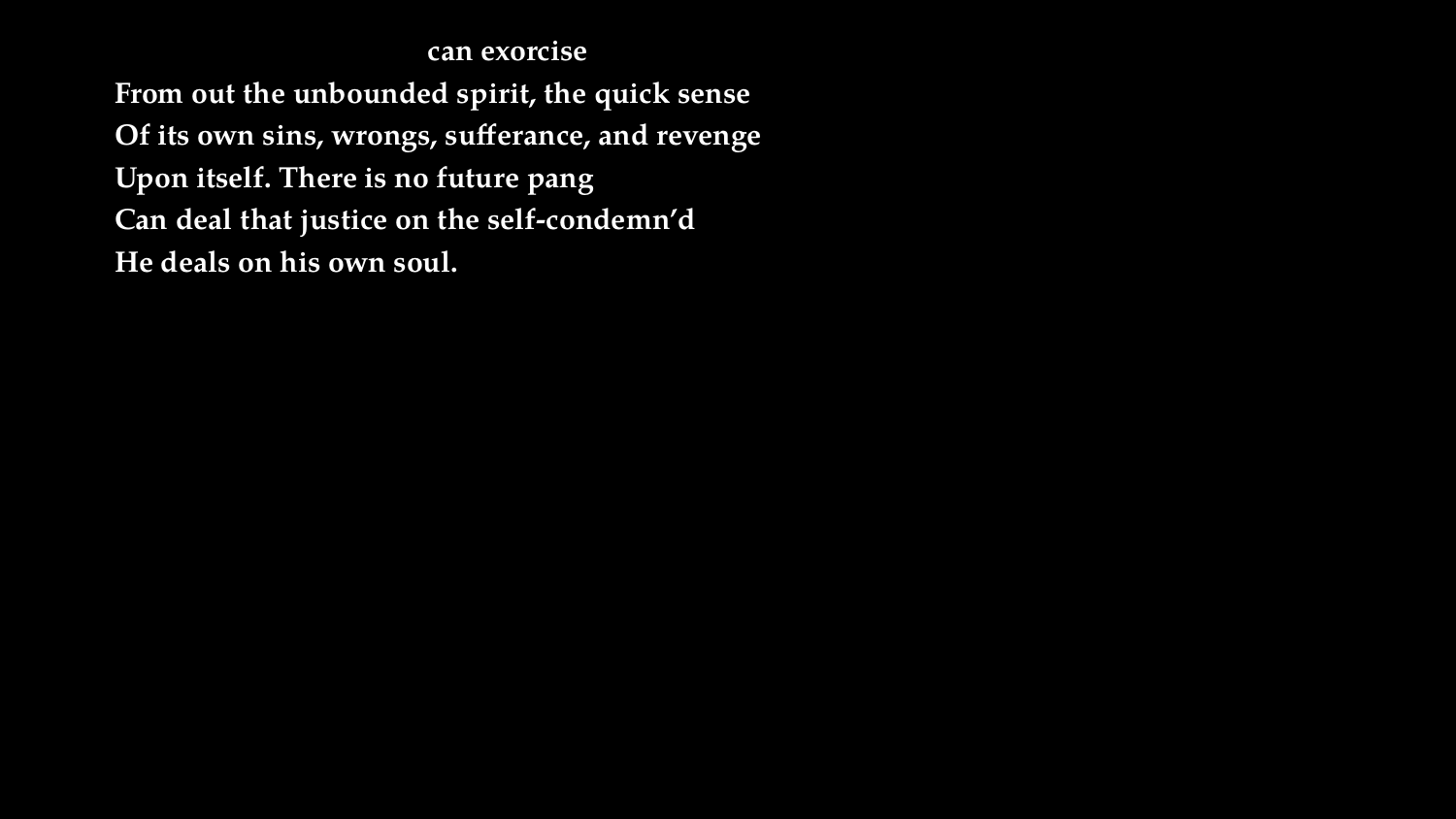

# can exorcise From out the unbounded spirit, the quick sense Of its own sins, wrongs, sufferance, and revenge Upon itself. There is no future pang Can deal that justice on the self-condemn’d He deals on his own soul.